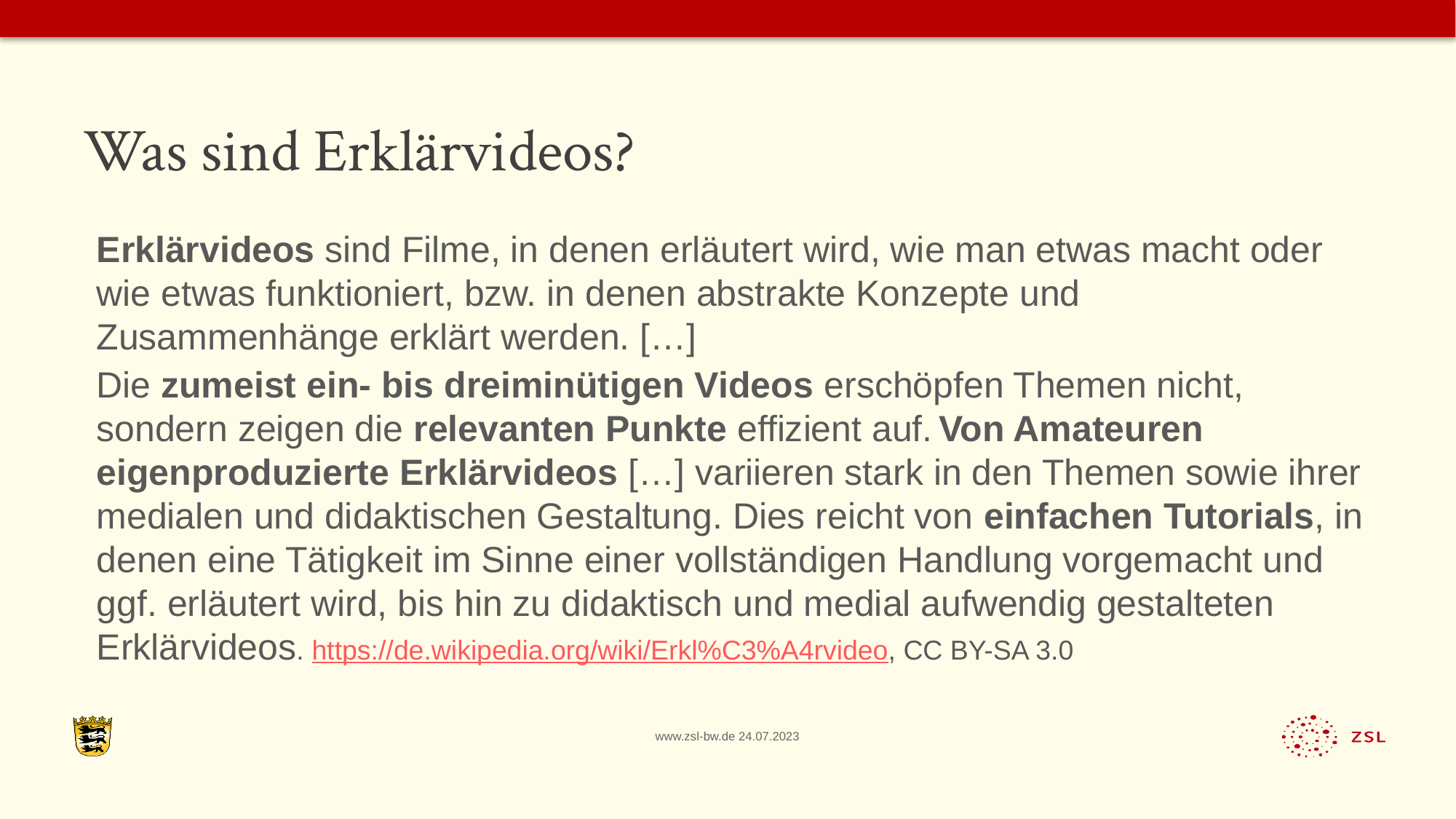

# Was sind Erklärvideos?
Erklärvideos sind Filme, in denen erläutert wird, wie man etwas macht oder wie etwas funktioniert, bzw. in denen abstrakte Konzepte und Zusammenhänge erklärt werden. […]
Die zumeist ein- bis dreiminütigen Videos erschöpfen Themen nicht, sondern zeigen die relevanten Punkte effizient auf. Von Amateuren eigenproduzierte Erklärvideos […] variieren stark in den Themen sowie ihrer medialen und didaktischen Gestaltung. Dies reicht von einfachen Tutorials, in denen eine Tätigkeit im Sinne einer vollständigen Handlung vorgemacht und ggf. erläutert wird, bis hin zu didaktisch und medial aufwendig gestalteten Erklärvideos. https://de.wikipedia.org/wiki/Erkl%C3%A4rvideo, CC BY-SA 3.0